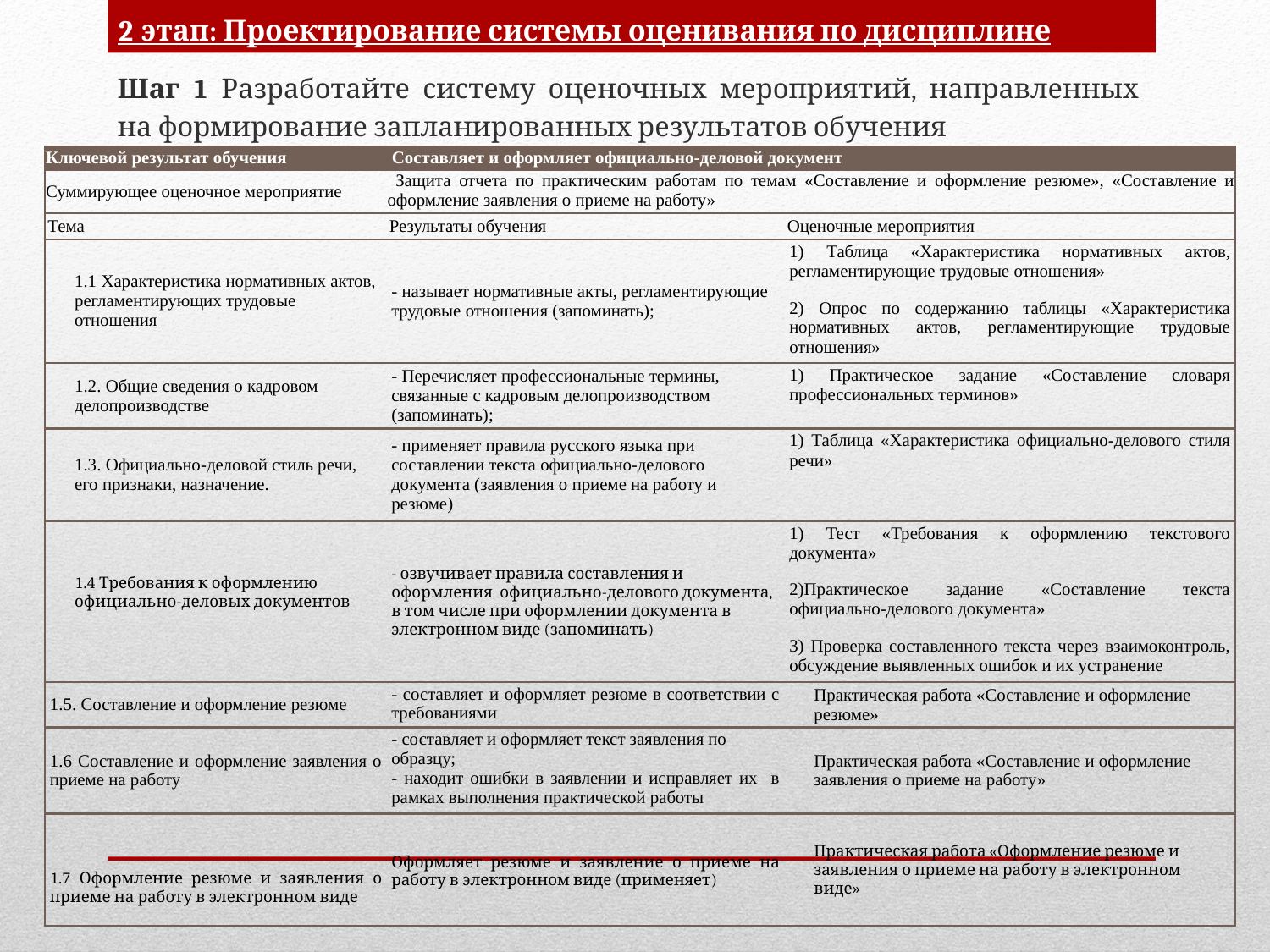

2 этап: Проектирование системы оценивания по дисциплине
Шаг 1 Разработайте систему оценочных мероприятий, направленных на формирование запланированных результатов обучения
| Ключевой результат обучения | Составляет и оформляет официально-деловой документ |  |
| --- | --- | --- |
| Суммирующее оценочное мероприятие | Защита отчета по практическим работам по темам «Составление и оформление резюме», «Составление и оформление заявления о приеме на работу» |  |
| Тема | Результаты обучения | Оценочные мероприятия |
| 1.1 Характеристика нормативных актов, регламентирующих трудовые отношения | - называет нормативные акты, регламентирующие трудовые отношения (запоминать); | 1) Таблица «Характеристика нормативных актов, регламентирующие трудовые отношения» 2) Опрос по содержанию таблицы «Характеристика нормативных актов, регламентирующие трудовые отношения» |
| 1.2. Общие сведения о кадровом делопроизводстве | - Перечисляет профессиональные термины, связанные с кадровым делопроизводством (запоминать); | 1) Практическое задание «Составление словаря профессиональных терминов» |
| 1.3. Официально-деловой стиль речи, его признаки, назначение. | - применяет правила русского языка при составлении текста официально-делового документа (заявления о приеме на работу и резюме) | 1) Таблица «Характеристика официально-делового стиля речи» |
| 1.4 Требования к оформлению официально-деловых документов | - озвучивает правила составления и оформления официально-делового документа, в том числе при оформлении документа в электронном виде (запоминать) | 1) Тест «Требования к оформлению текстового документа» 2)Практическое задание «Составление текста официально-делового документа» 3) Проверка составленного текста через взаимоконтроль, обсуждение выявленных ошибок и их устранение |
| 1.5. Составление и оформление резюме | - составляет и оформляет резюме в соответствии с требованиями | Практическая работа «Составление и оформление резюме» |
| 1.6 Составление и оформление заявления о приеме на работу | - составляет и оформляет текст заявления по образцу; - находит ошибки в заявлении и исправляет их в рамках выполнения практической работы | Практическая работа «Составление и оформление заявления о приеме на работу» |
| 1.7 Оформление резюме и заявления о приеме на работу в электронном виде | Оформляет резюме и заявление о приеме на работу в электронном виде (применяет) | Практическая работа «Оформление резюме и заявления о приеме на работу в электронном виде» |